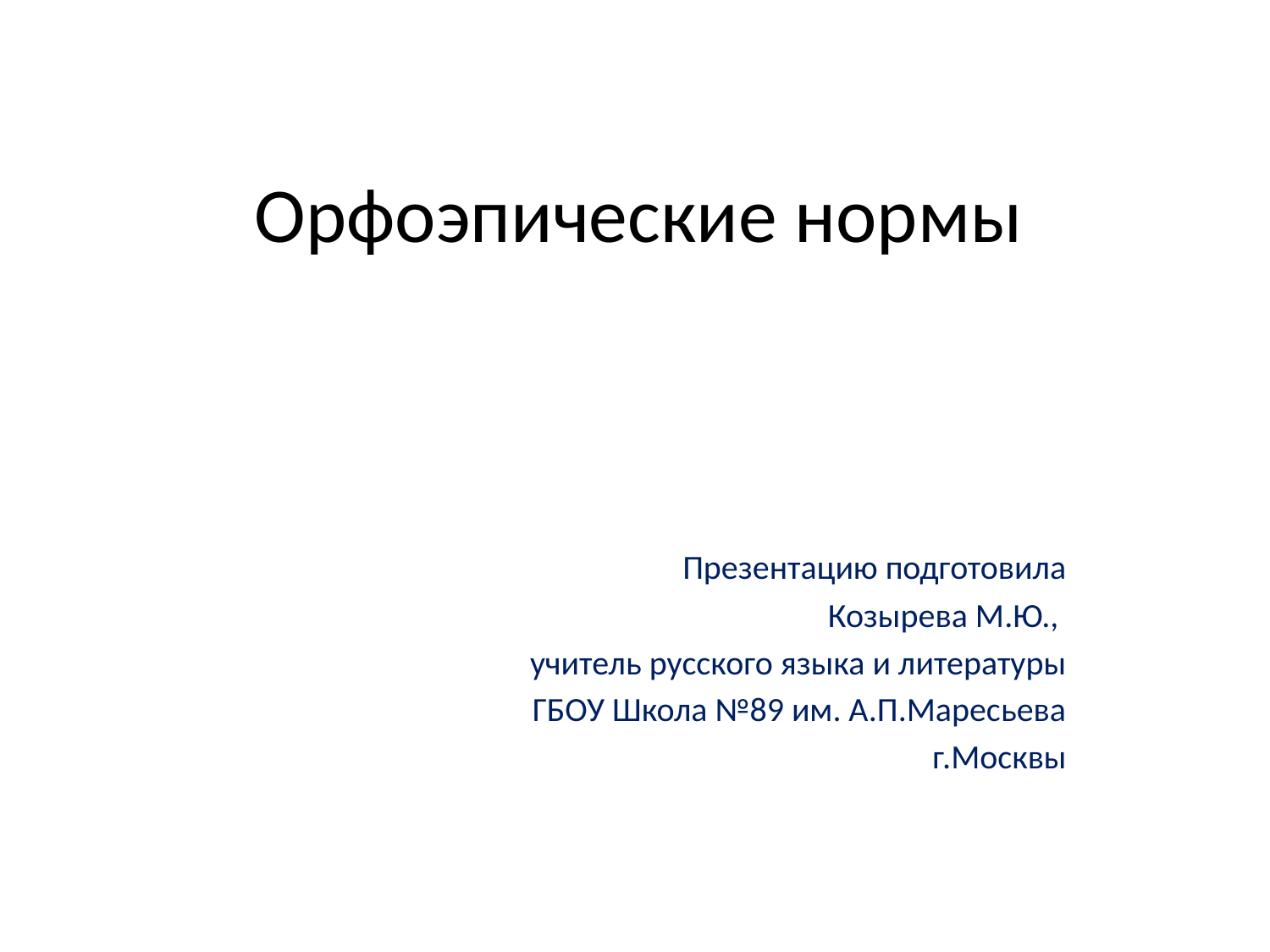

# Орфоэпические нормы
Презентацию подготовила
Козырева М.Ю.,
учитель русского языка и литературы
ГБОУ Школа №89 им. А.П.Маресьева
г.Москвы